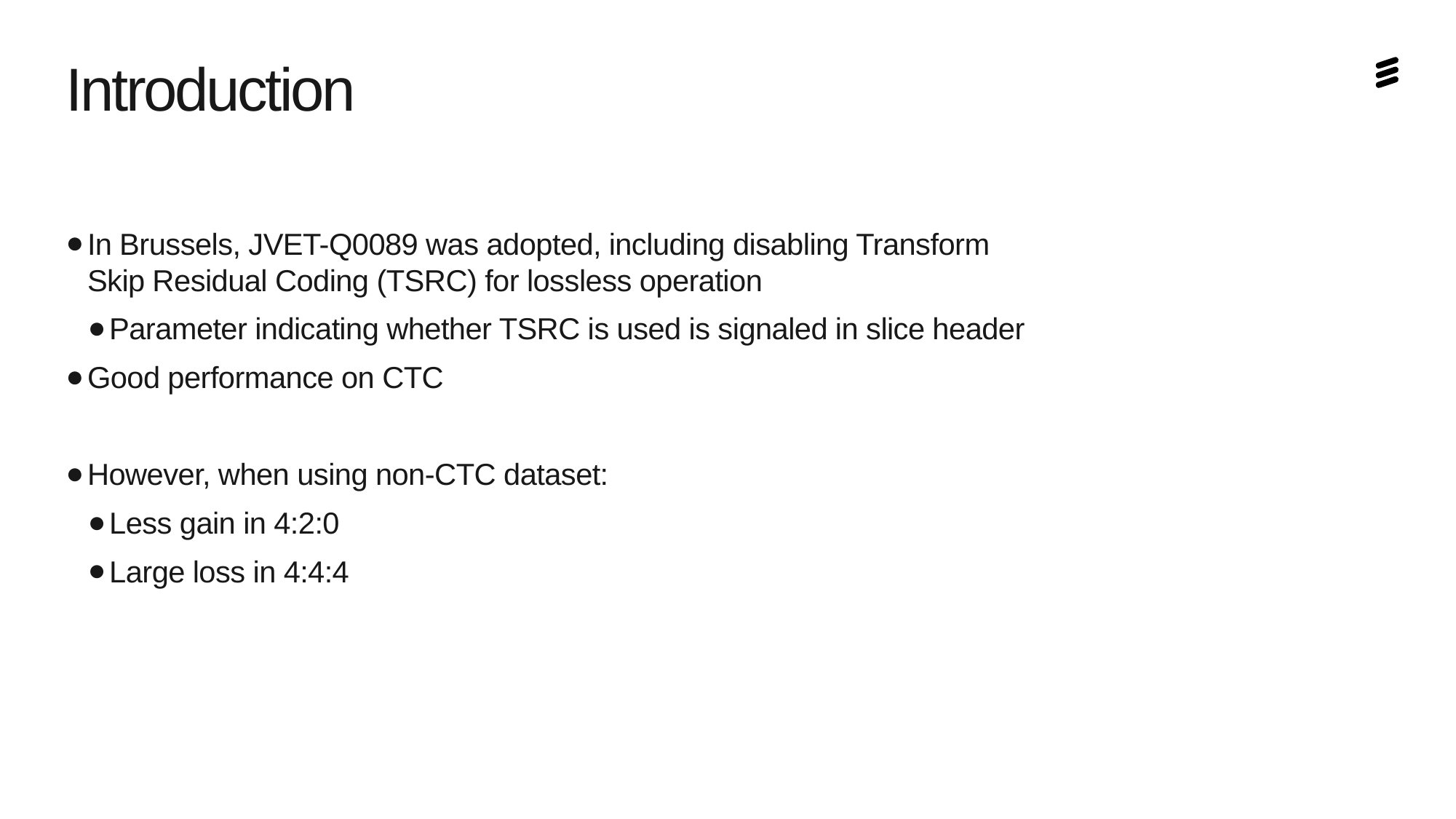

# Introduction
In Brussels, JVET-Q0089 was adopted, including disabling Transform Skip Residual Coding (TSRC) for lossless operation
Parameter indicating whether TSRC is used is signaled in slice header
Good performance on CTC

However, when using non-CTC dataset:
Less gain in 4:2:0
Large loss in 4:4:4